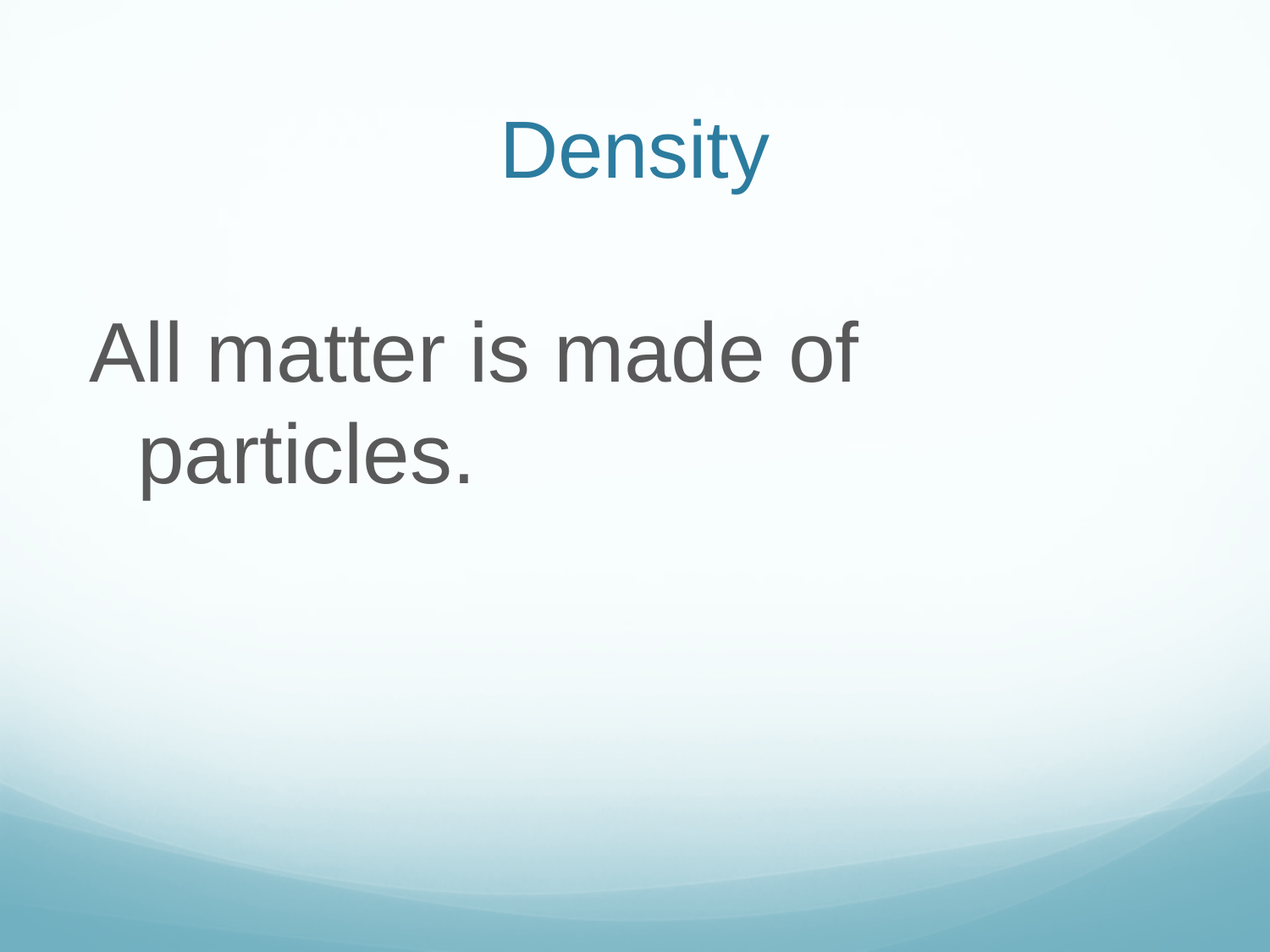

# Density

All matter is made of particles.